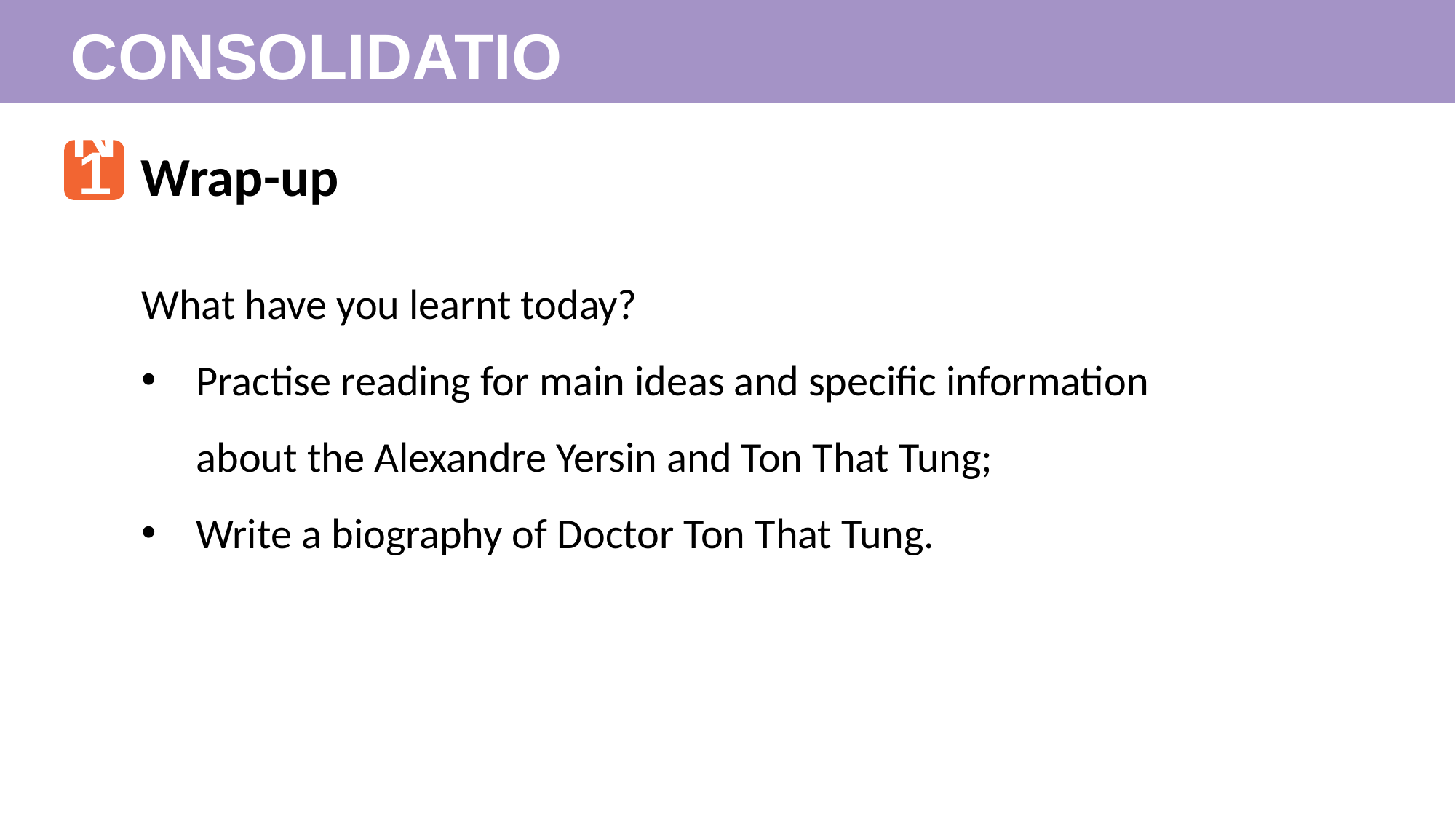

CONSOLIDATION
CONSOLIDATION
1
Wrap-up

What have you learnt today?
Practise reading for main ideas and specific information about the Alexandre Yersin and Ton That Tung;
Write a biography of Doctor Ton That Tung.